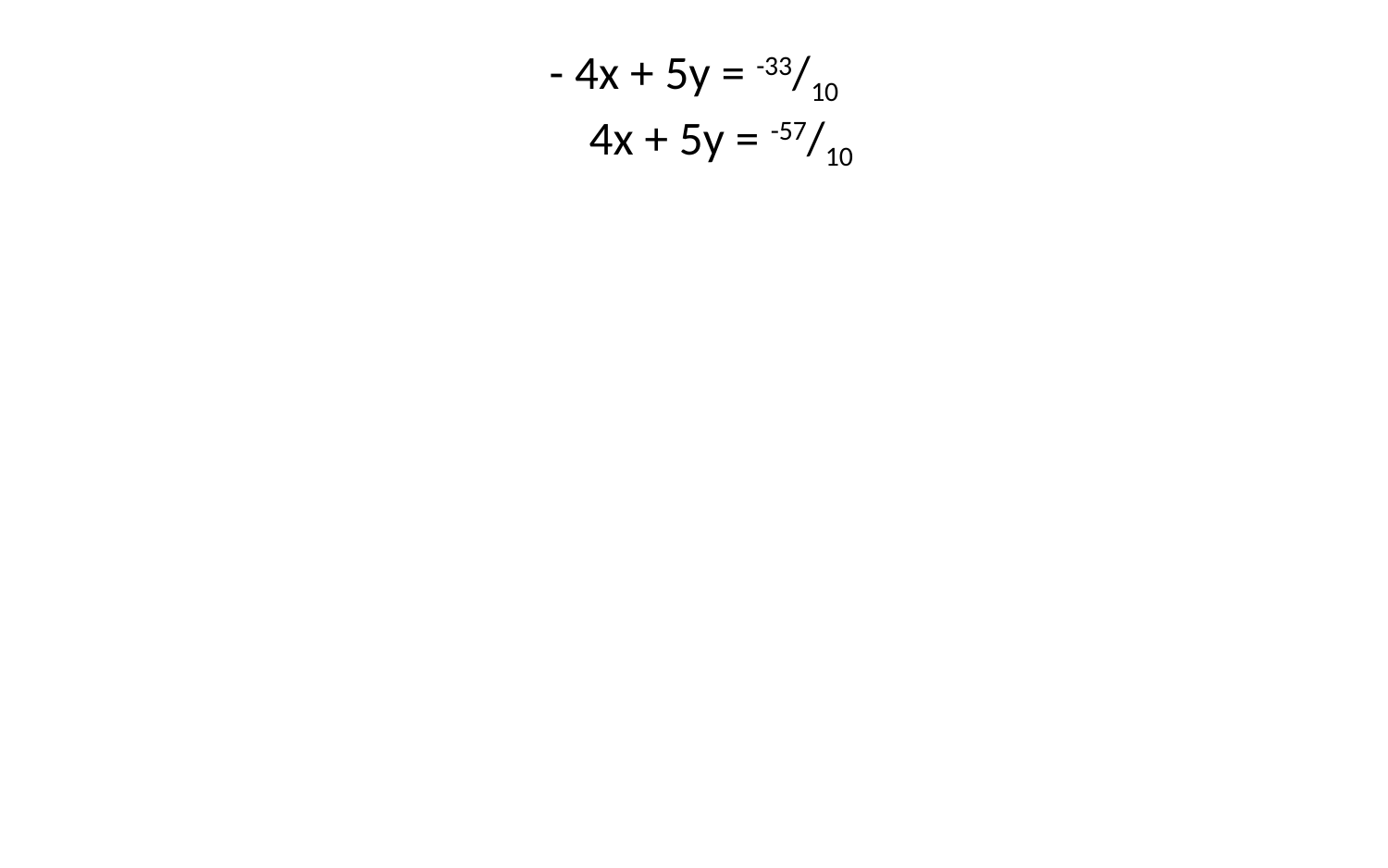

# - 4x + 5y = -33/10       4x + 5y = -57/10